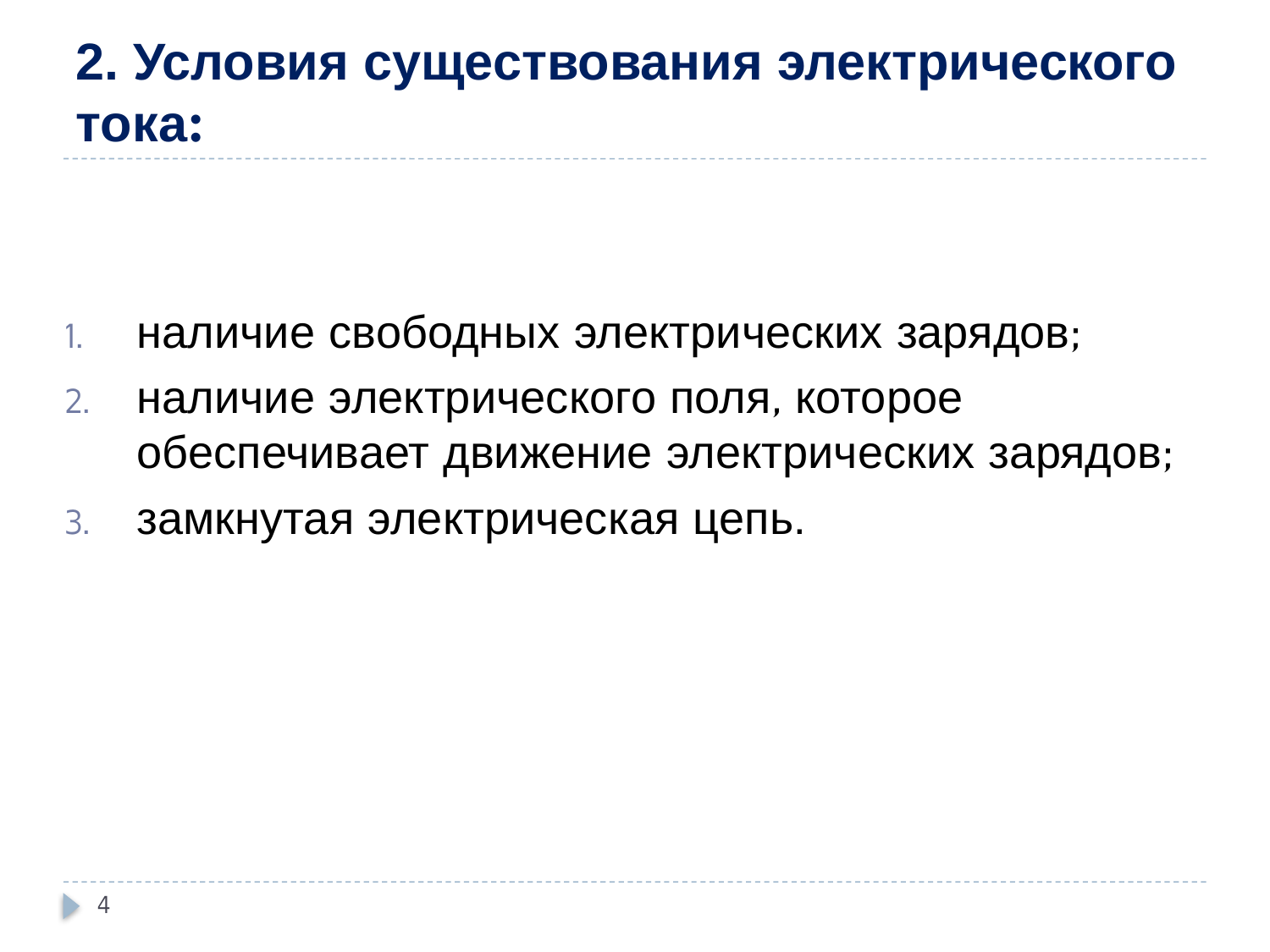

# 2. Условия существования электрического тока:
наличие свободных электрических зарядов;
наличие электрического поля, которое обеспечивает движение электрических зарядов;
замкнутая электрическая цепь.
4